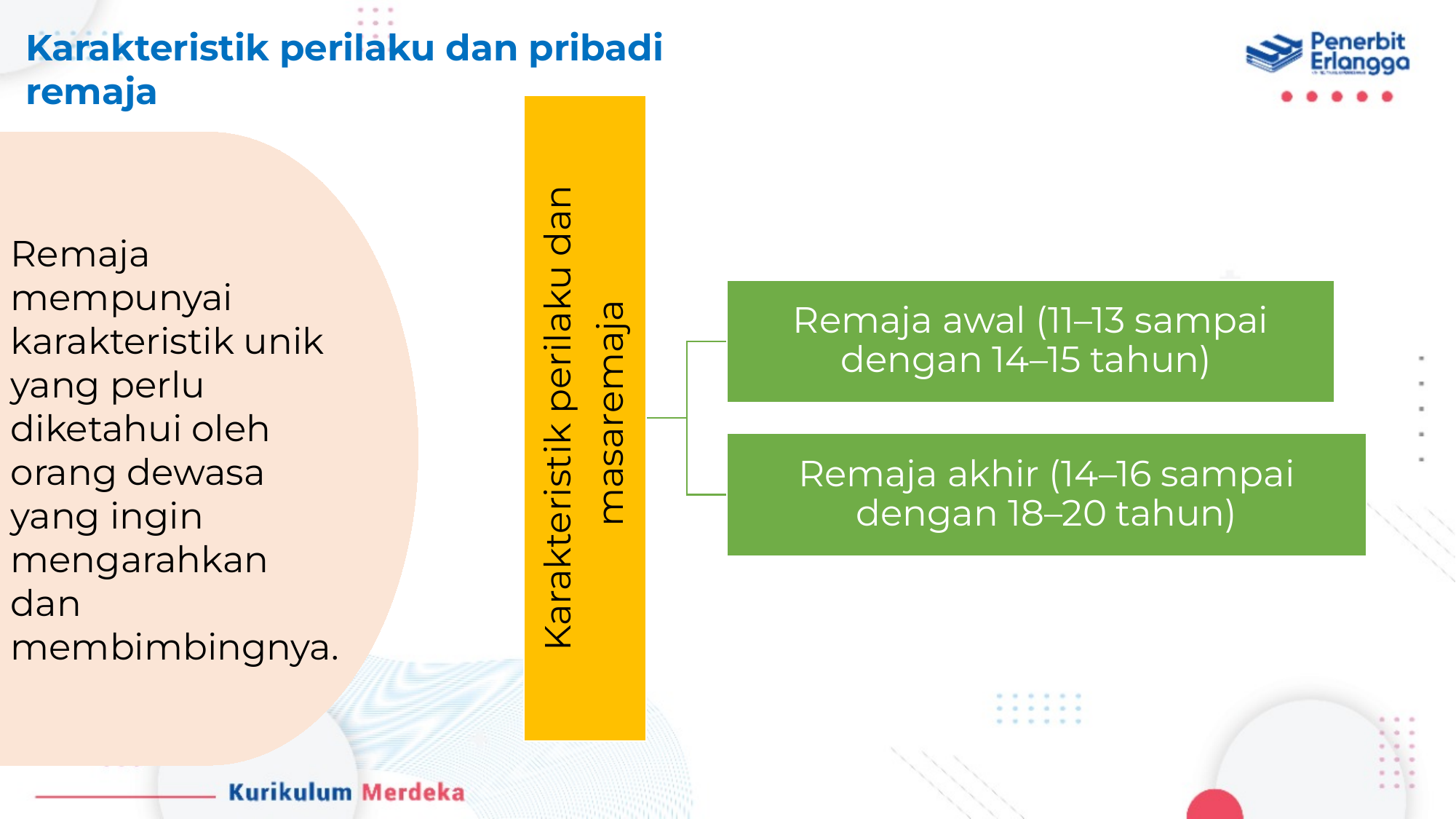

Karakteristik perilaku dan pribadi remaja

Karakteristik perilaku dan
 masaremaja
Remaja awal (11–13 sampai dengan 14–15 tahun)
Remaja akhir (14–16 sampai dengan 18–20 tahun)
Remaja mempunyai karakteristik unik yang perlu diketahui oleh orang dewasa yang ingin mengarahkan dan membimbingnya.